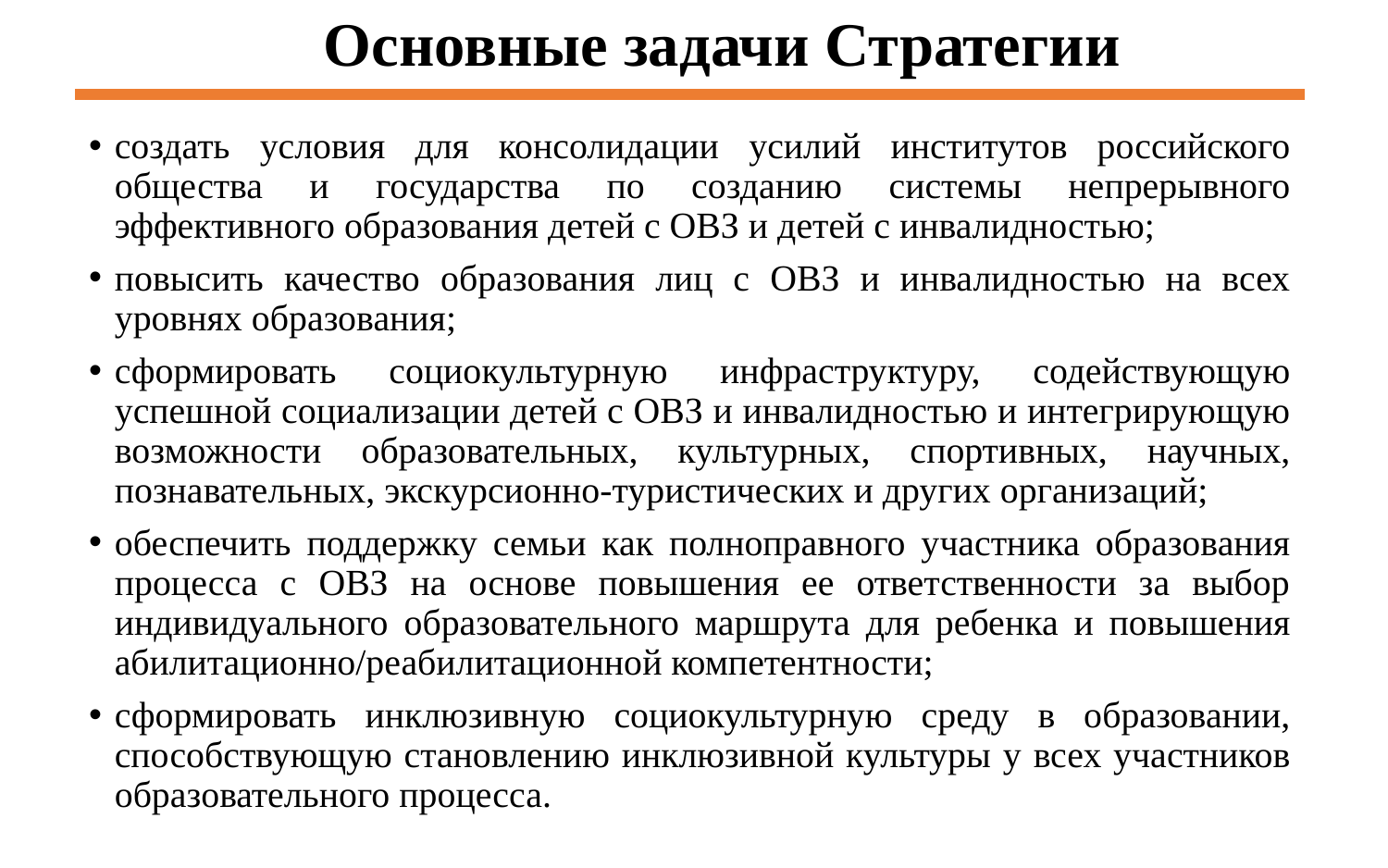

# Основные задачи Стратегии
создать условия для консолидации усилий институтов российского общества и государства по созданию системы непрерывного эффективного образования детей с ОВЗ и детей с инвалидностью;
повысить качество образования лиц с ОВЗ и инвалидностью на всех уровнях образования;
сформировать социокультурную инфраструктуру, содействующую успешной социализации детей с ОВЗ и инвалидностью и интегрирующую возможности образовательных, культурных, спортивных, научных, познавательных, экскурсионно-туристических и других организаций;
обеспечить поддержку семьи как полноправного участника образования процесса с ОВЗ на основе повышения ее ответственности за выбор индивидуального образовательного маршрута для ребенка и повышения абилитационно/реабилитационной компетентности;
сформировать инклюзивную социокультурную среду в образовании, способствующую становлению инклюзивной культуры у всех участников образовательного процесса.